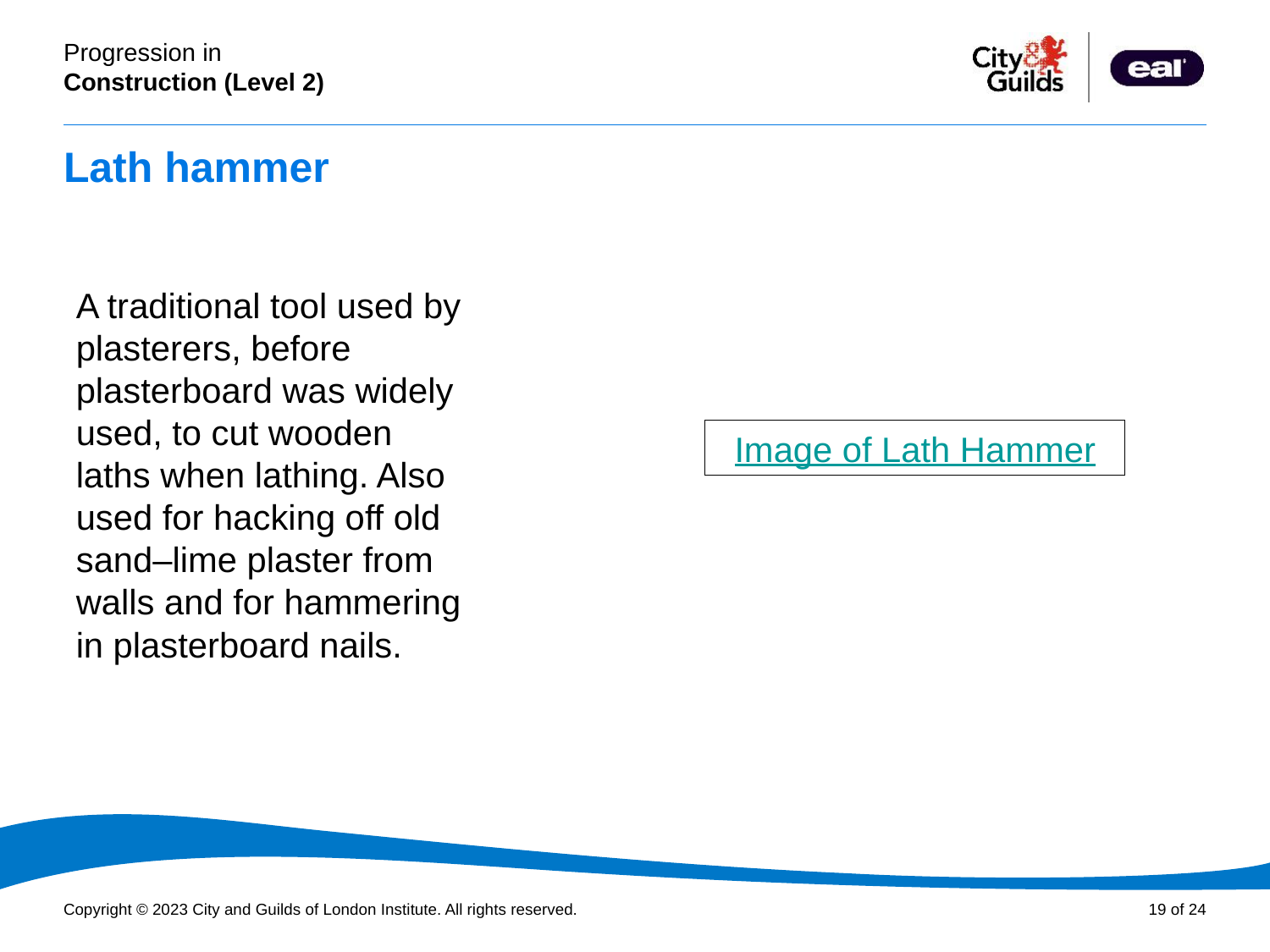

# Lath hammer

A traditional tool used by plasterers, before plasterboard was widely used, to cut wooden laths when lathing. Also used for hacking off old sand–lime plaster from walls and for hammering in plasterboard nails.
Image of Lath Hammer